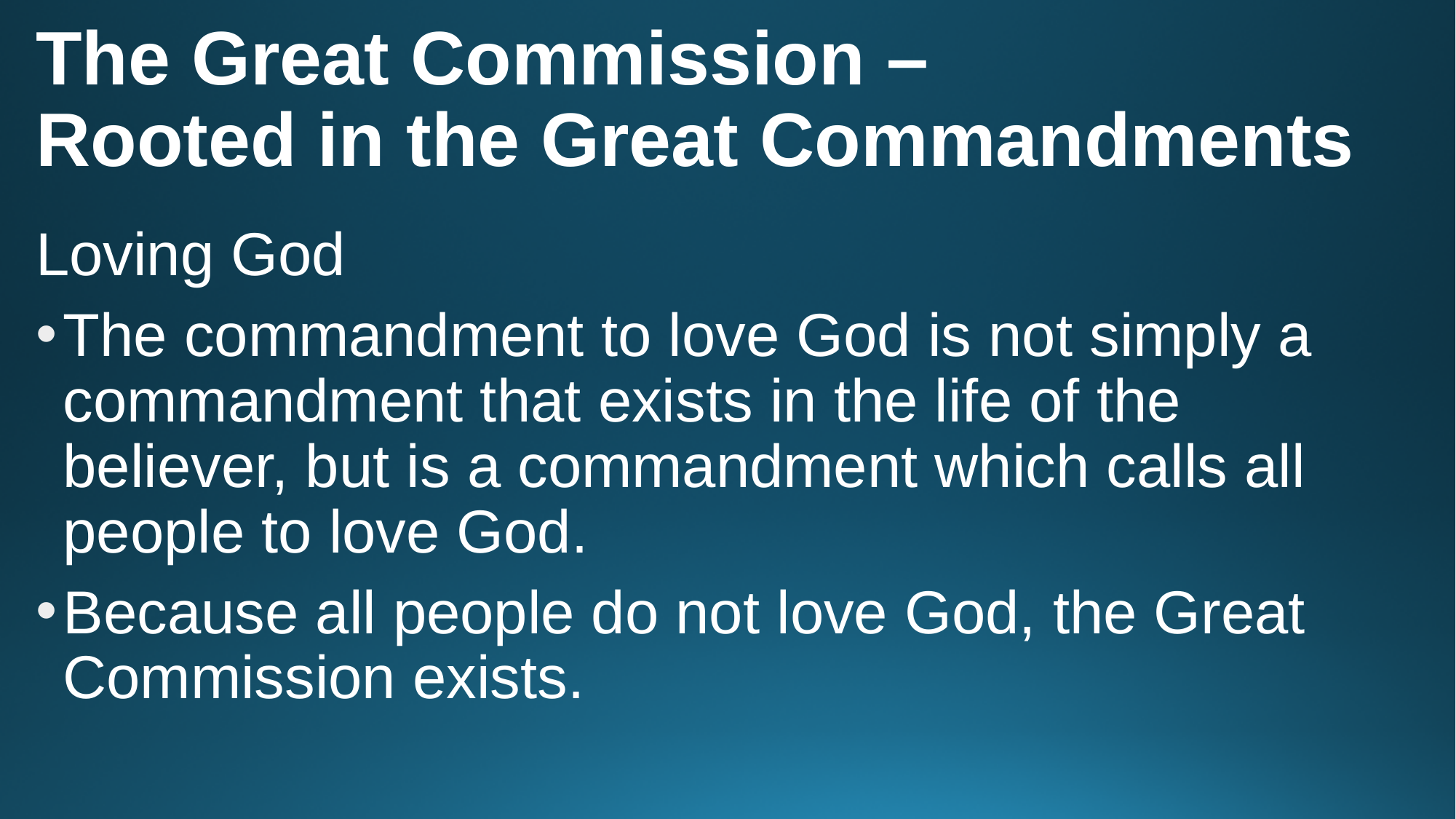

# The Great Commission – Rooted in the Great Commandments
Loving God
The commandment to love God is not simply a commandment that exists in the life of the believer, but is a commandment which calls all people to love God.
Because all people do not love God, the Great Commission exists.